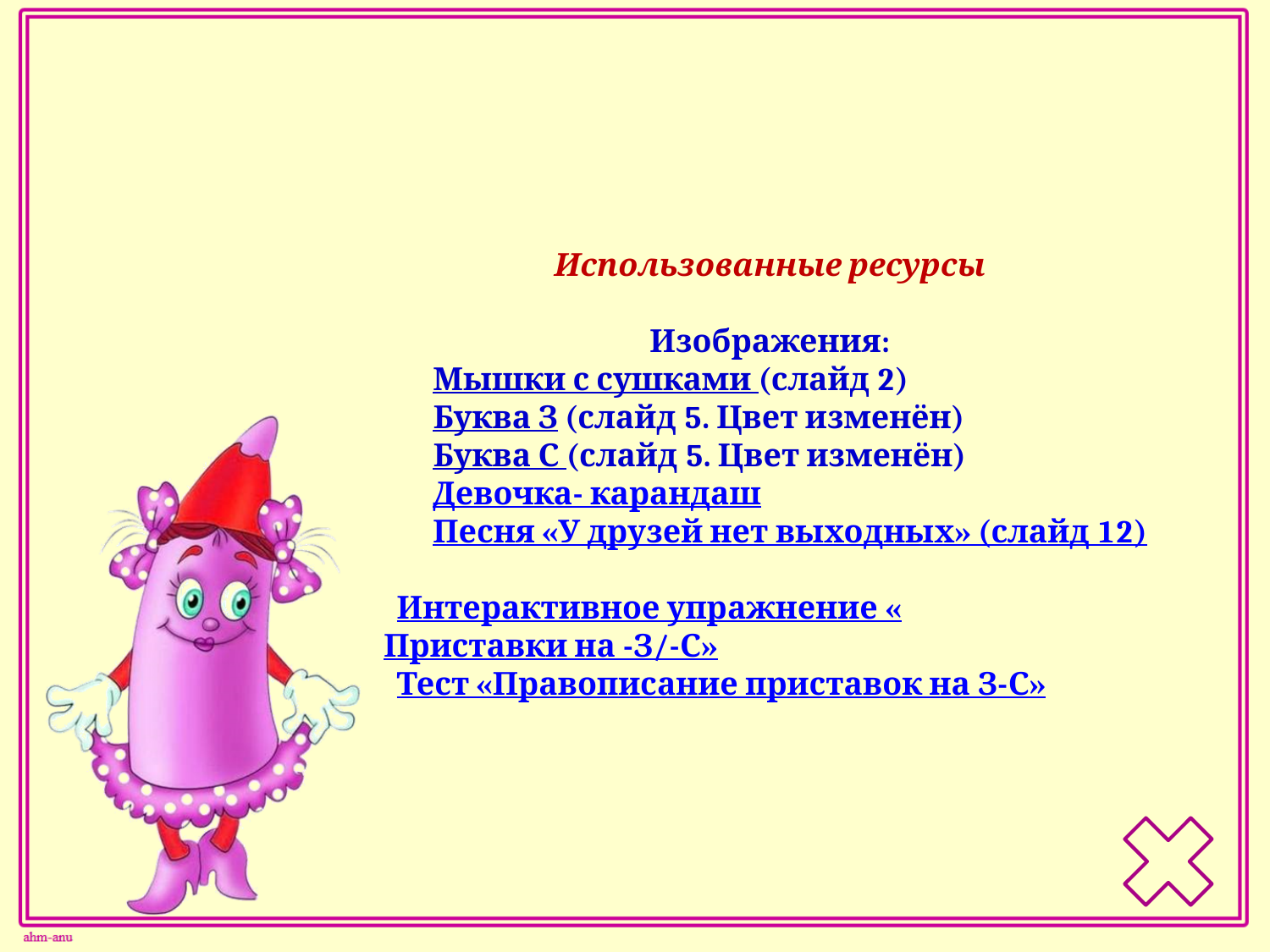

Использованные ресурсы

Изображения:
Мышки с сушками (слайд 2)
Буква З (слайд 5. Цвет изменён)
Буква С (слайд 5. Цвет изменён)
Девочка- карандаш
Песня «У друзей нет выходных» (слайд 12)

Интерактивное упражнение «Приставки на -З/-С»
Тест «Правописание приставок на З-С»